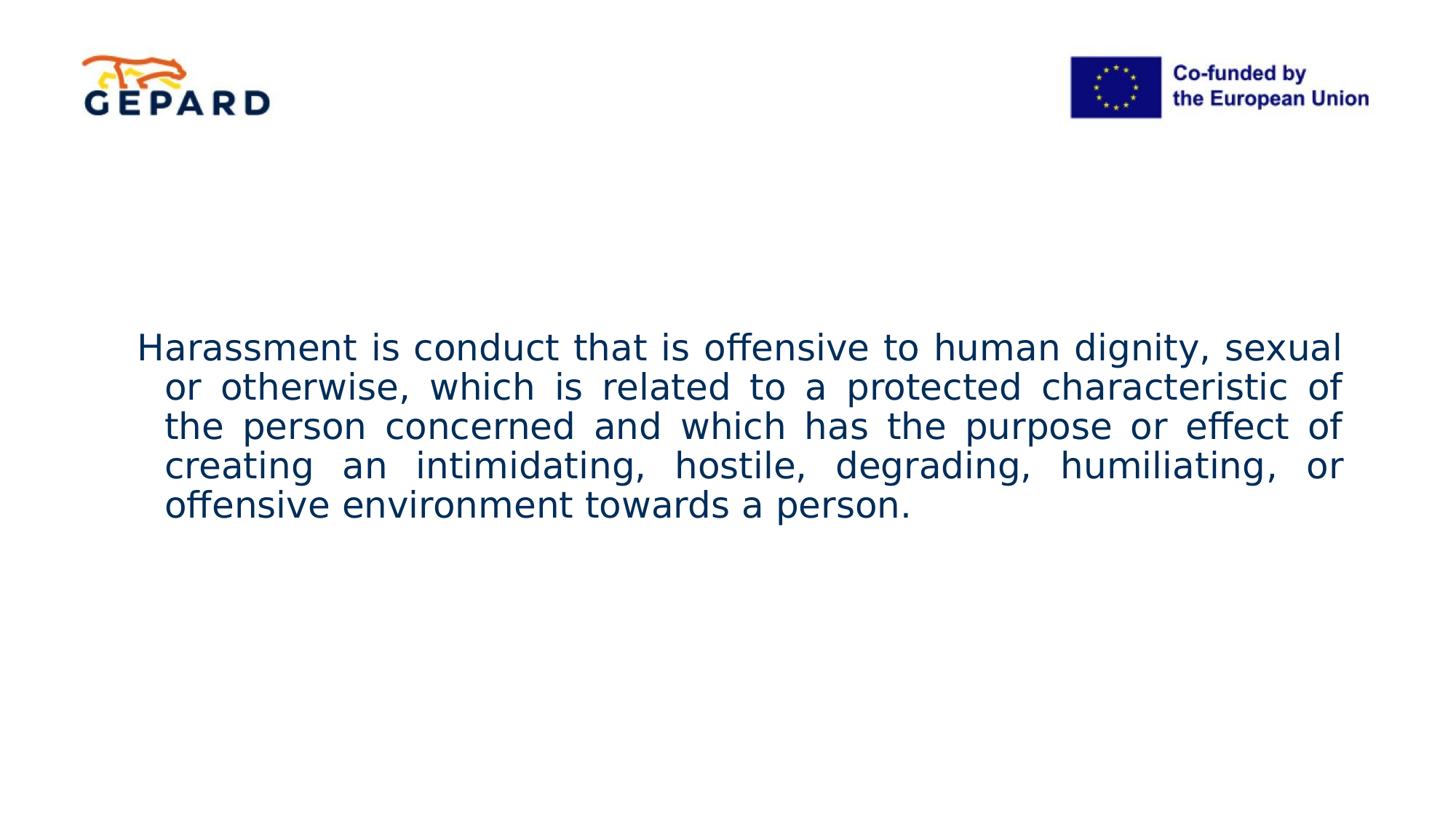

#
Harassment is conduct that is offensive to human dignity, sexual or otherwise, which is related to a protected characteristic of the person concerned and which has the purpose or effect of creating an intimidating, hostile, degrading, humiliating, or offensive environment towards a person.